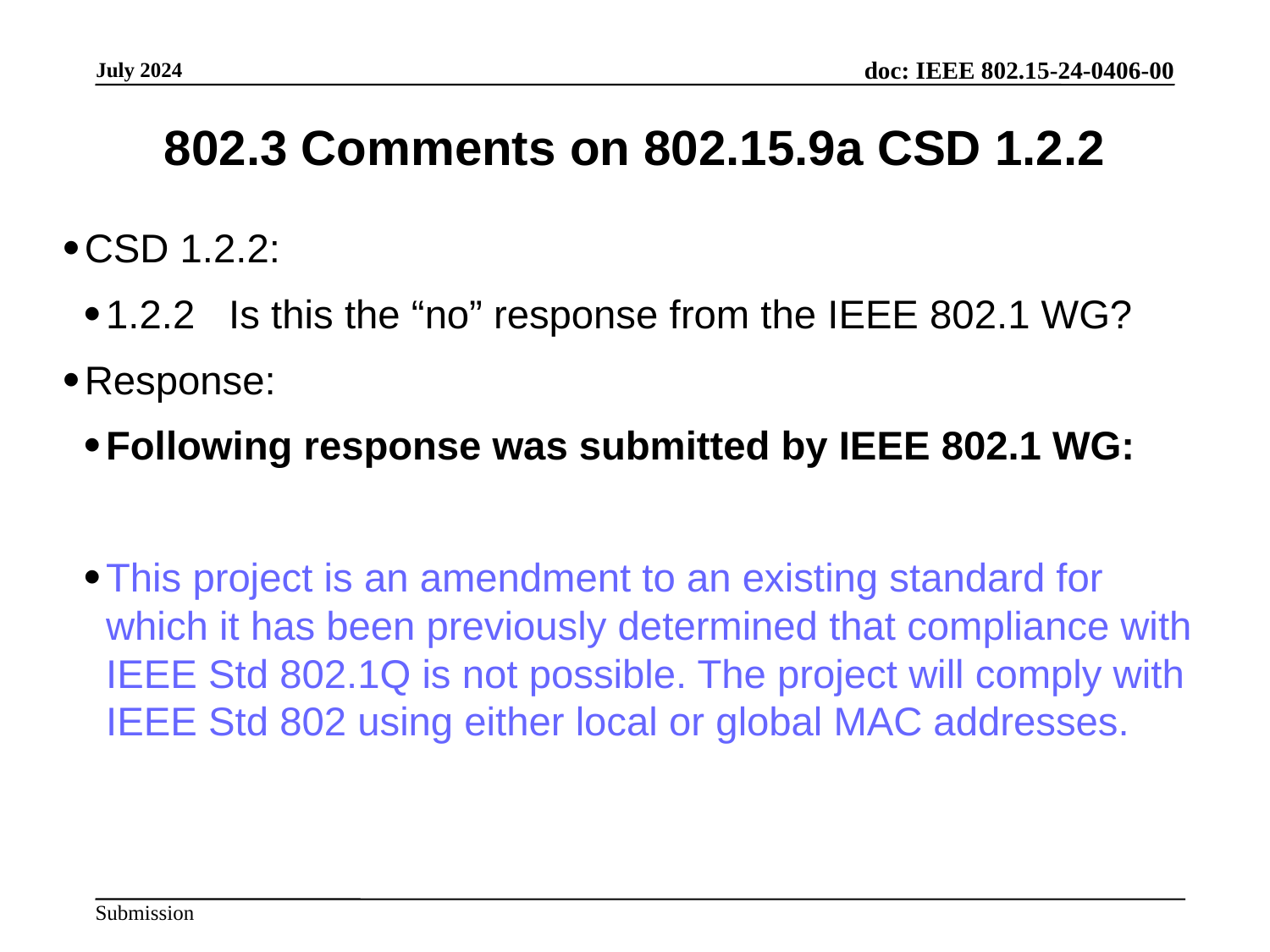

802.3 Comments on 802.15.9a CSD 1.2.2
CSD 1.2.2:
1.2.2   Is this the “no” response from the IEEE 802.1 WG?
Response:
Following response was submitted by IEEE 802.1 WG:

This project is an amendment to an existing standard for which it has been previously determined that compliance with IEEE Std 802.1Q is not possible. The project will comply with IEEE Std 802 using either local or global MAC addresses.